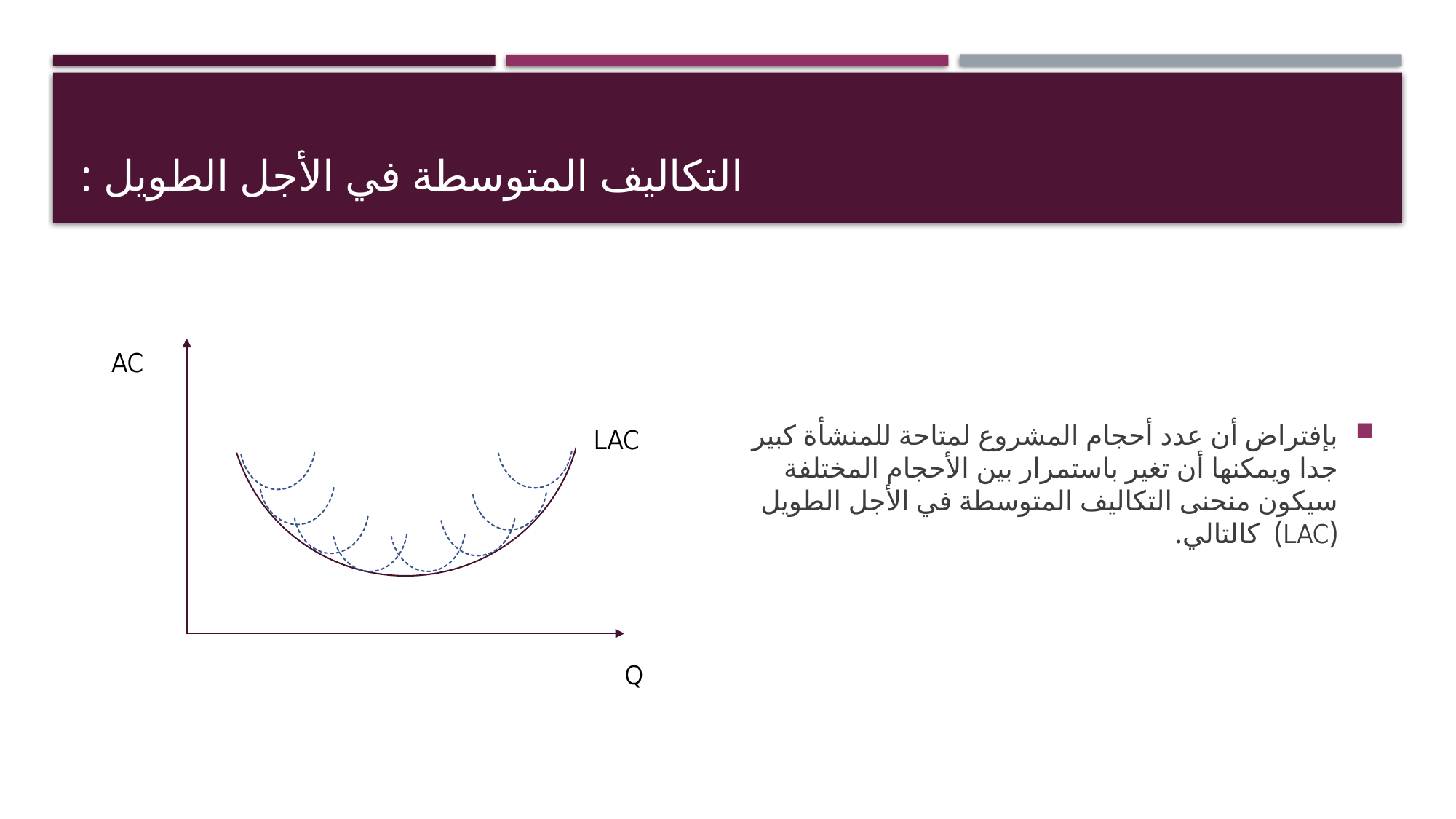

# التكاليف المتوسطة في الأجل الطويل :

بإفتراض أن عدد أحجام المشروع لمتاحة للمنشأة كبير جدا ويمكنها أن تغير باستمرار بين الأحجام المختلفة سيكون منحنى التكاليف المتوسطة في الأجل الطويل (LAC)  كالتالي.
AC

LAC

Q